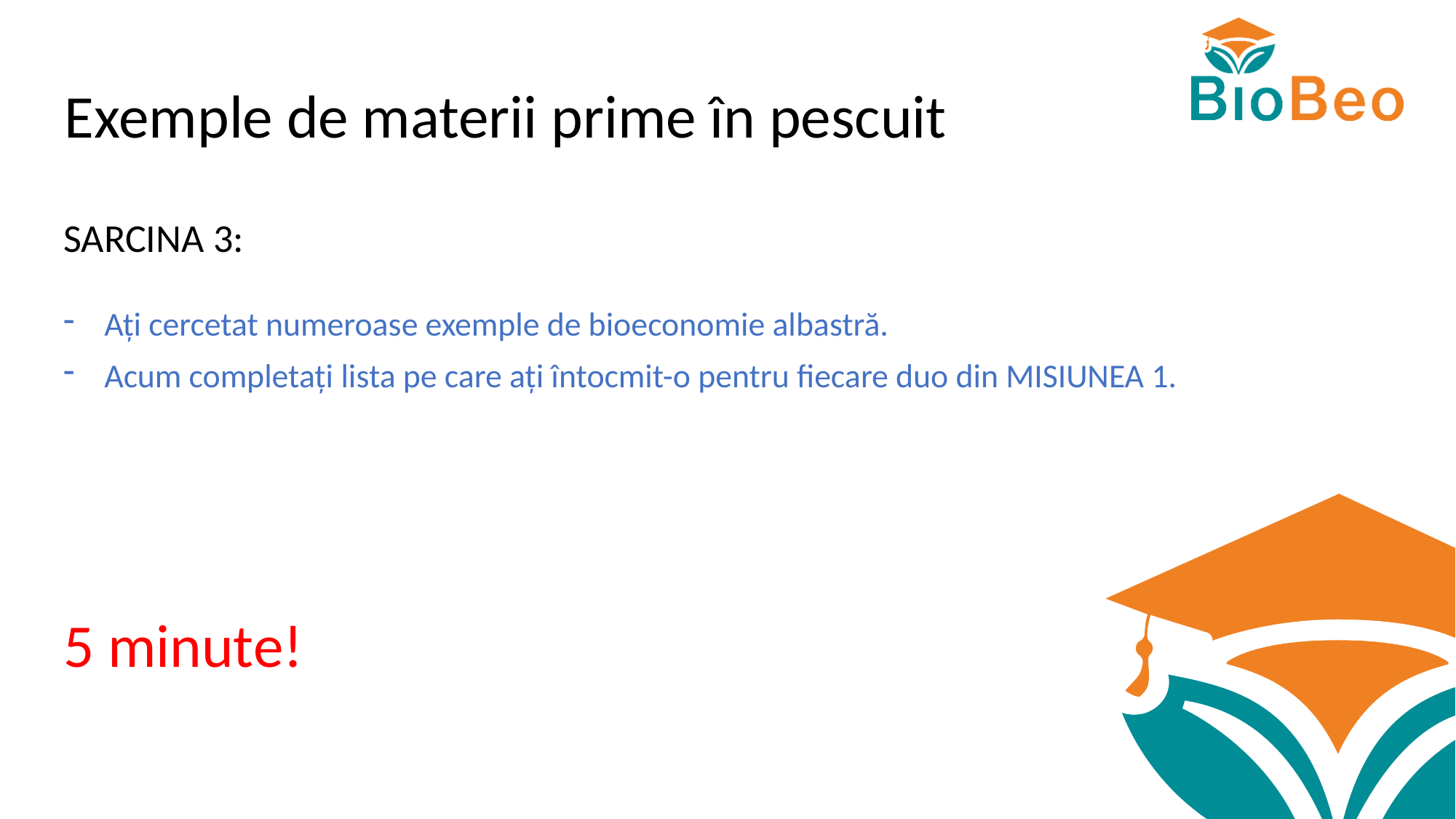

Exemple de materii prime în pescuit
# SARCINA 3:
Ați cercetat numeroase exemple de bioeconomie albastră.
Acum completați lista pe care ați întocmit-o pentru fiecare duo din MISIUNEA 1.

5 minute!